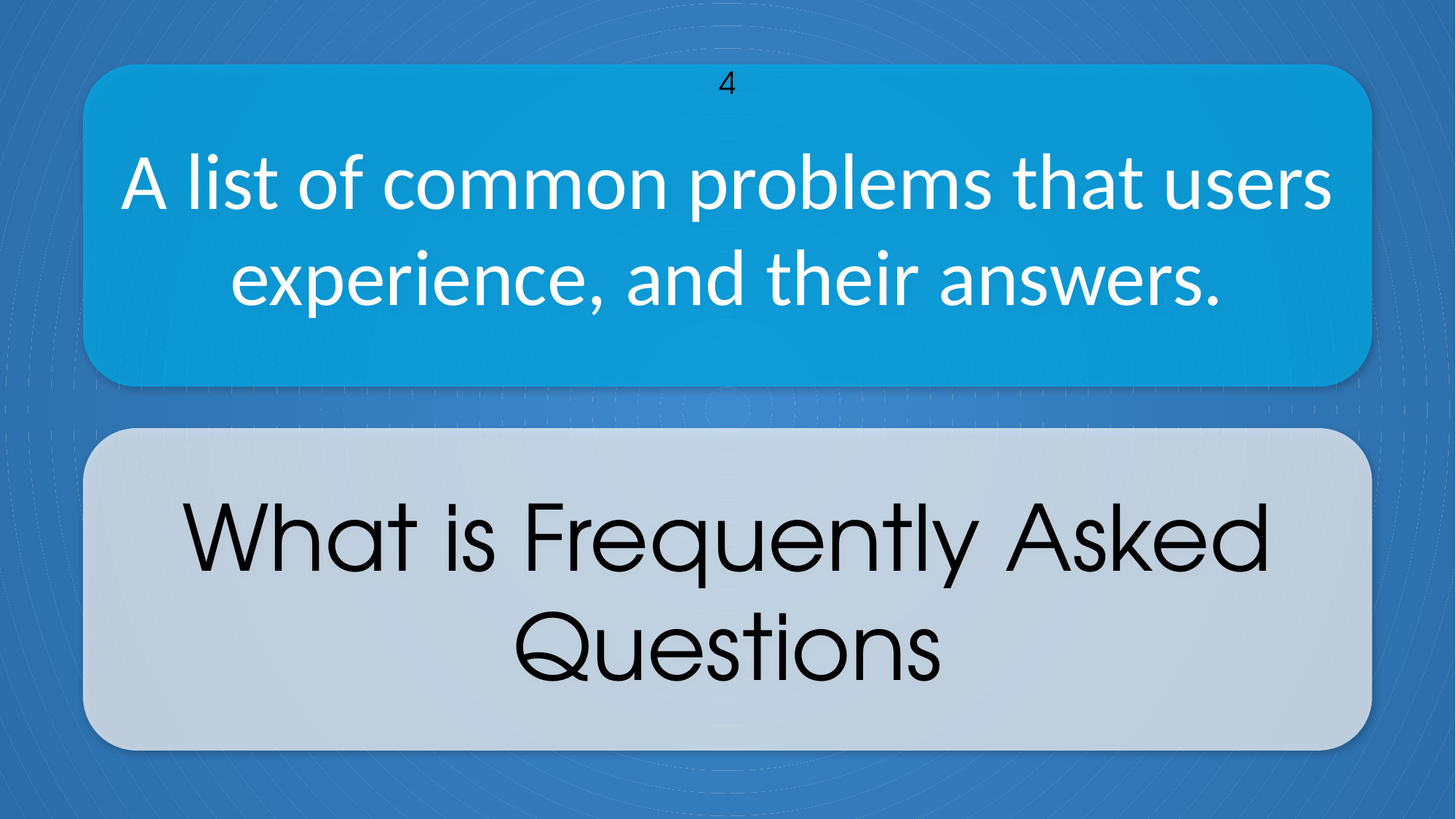

A list of common problems that users experience, and their answers.
4
What is Frequently Asked Questions